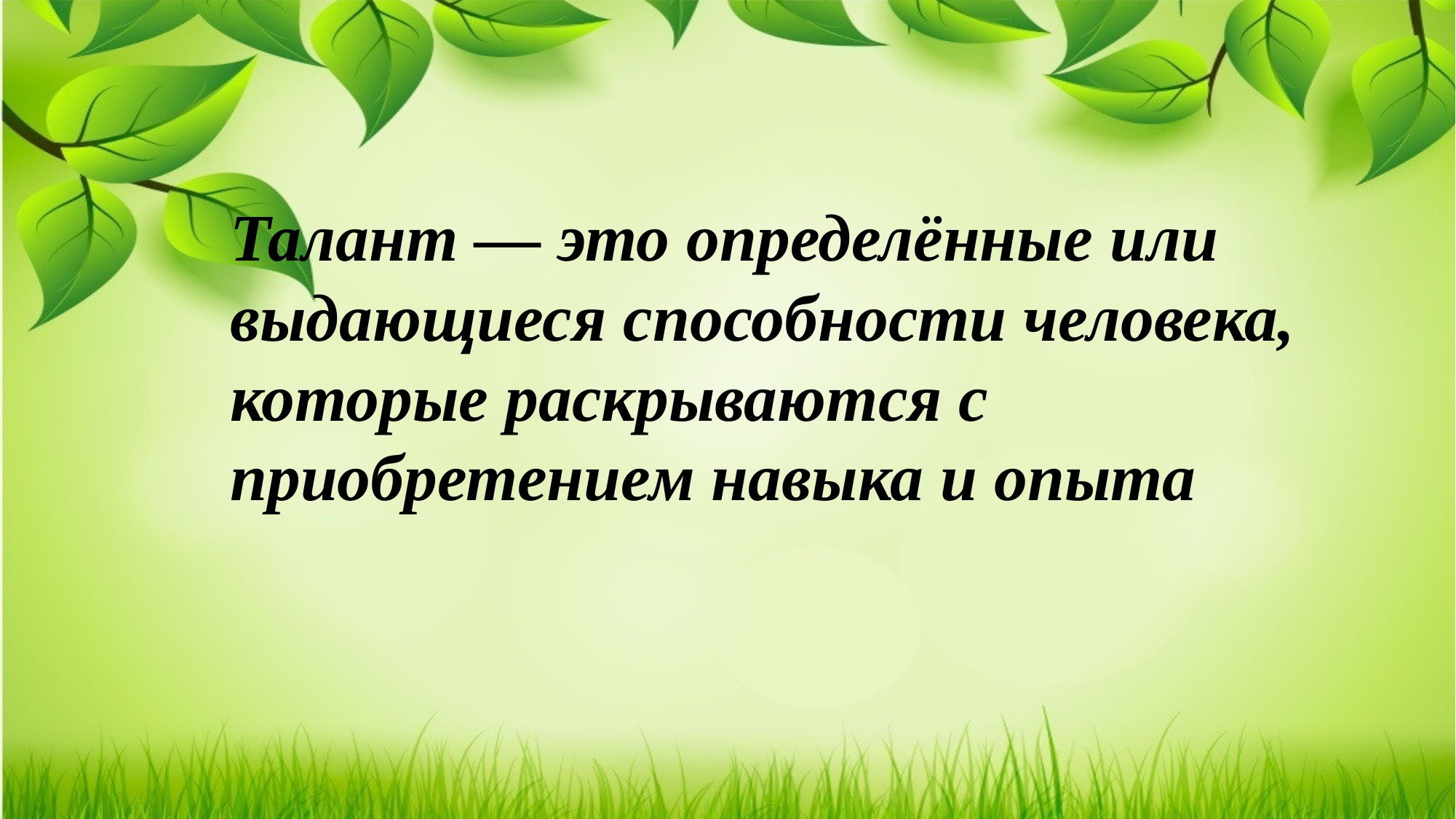

Талант — это определённые или
выдающиеся способности человека,
которые раскрываются с приобретением навыка и опыта